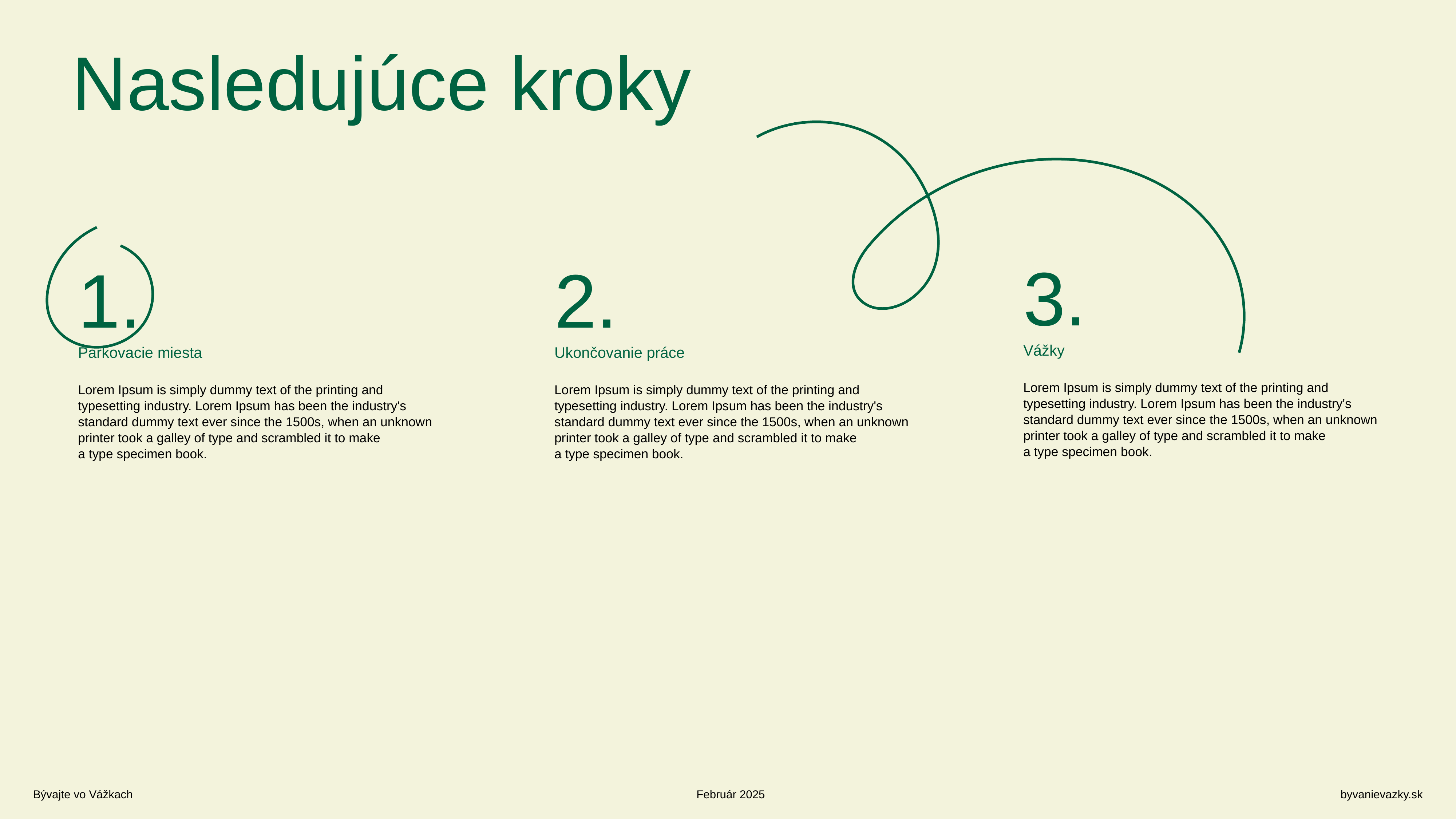

Nasledujúce kroky

3.
Vážky

Lorem Ipsum is simply dummy text of the printing and
typesetting industry. Lorem Ipsum has been the industry's
standard dummy text ever since the 1500s, when an unknown
printer took a galley of type and scrambled it to make
a type specimen book.
1.
Parkovacie miesta

Lorem Ipsum is simply dummy text of the printing and
typesetting industry. Lorem Ipsum has been the industry's
standard dummy text ever since the 1500s, when an unknown
printer took a galley of type and scrambled it to make
a type specimen book.
2.
Ukončovanie práce

Lorem Ipsum is simply dummy text of the printing and
typesetting industry. Lorem Ipsum has been the industry's
standard dummy text ever since the 1500s, when an unknown
printer took a galley of type and scrambled it to make
a type specimen book.
Bývajte vo Vážkach
Február 2025
byvanievazky.sk